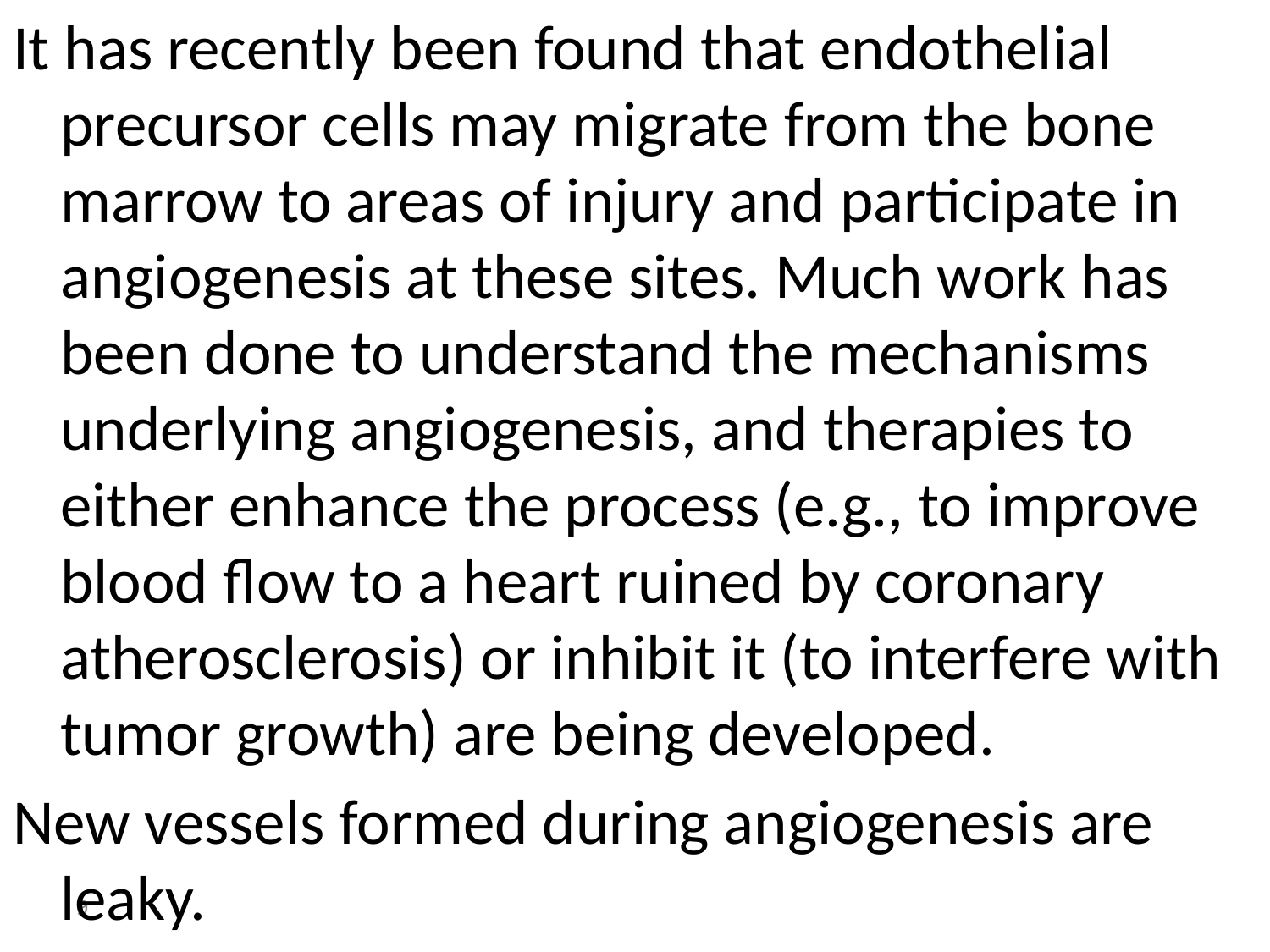

It has recently been found that endothelial precursor cells may migrate from the bone marrow to areas of injury and participate in angiogenesis at these sites. Much work has been done to understand the mechanisms underlying angiogenesis, and therapies to either enhance the process (e.g., to improve blood flow to a heart ruined by coronary atherosclerosis) or inhibit it (to interfere with tumor growth) are being developed.
New vessels formed during angiogenesis are leaky.
9